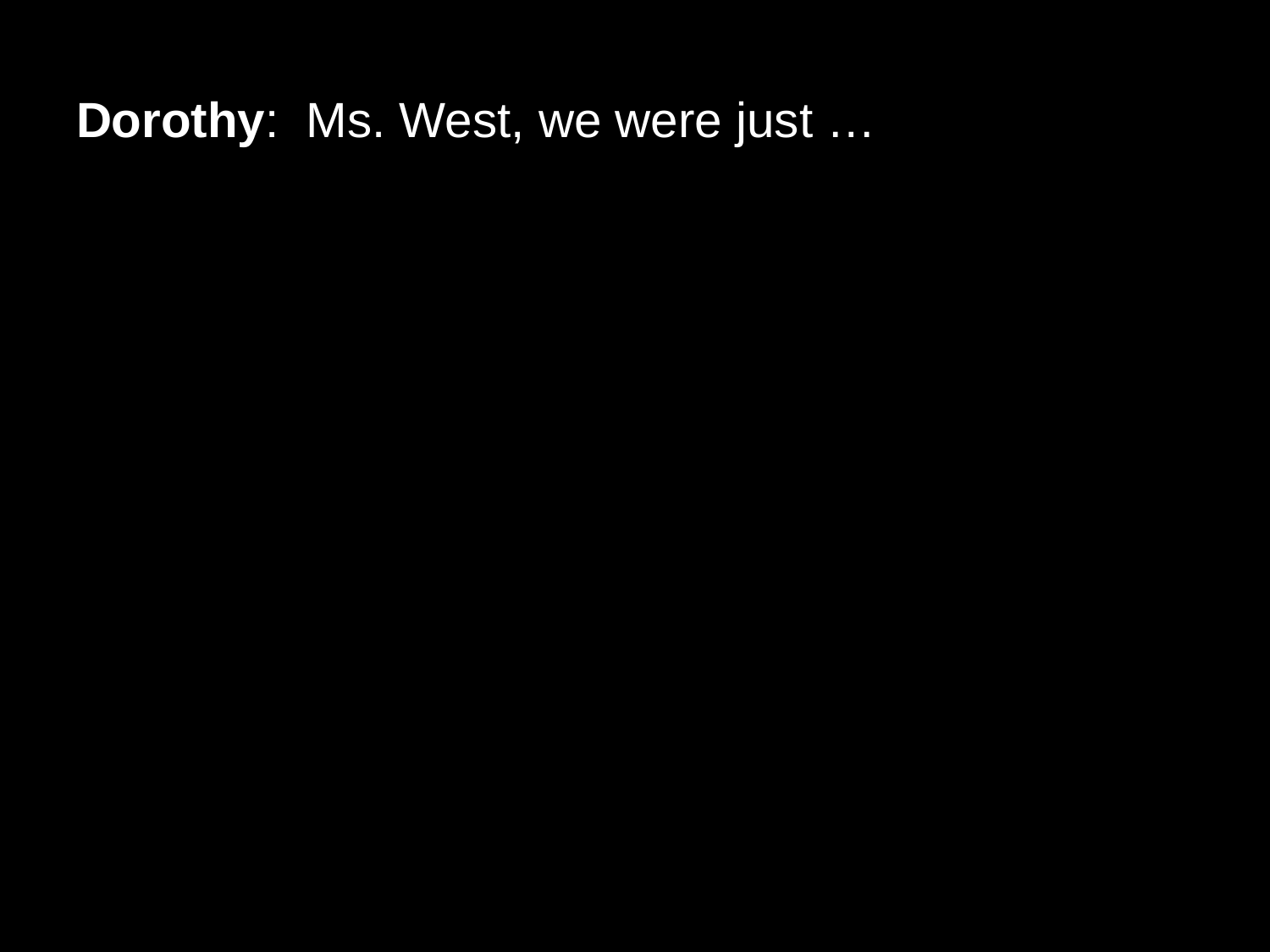

# Dorothy:  Ms. West, we were just …